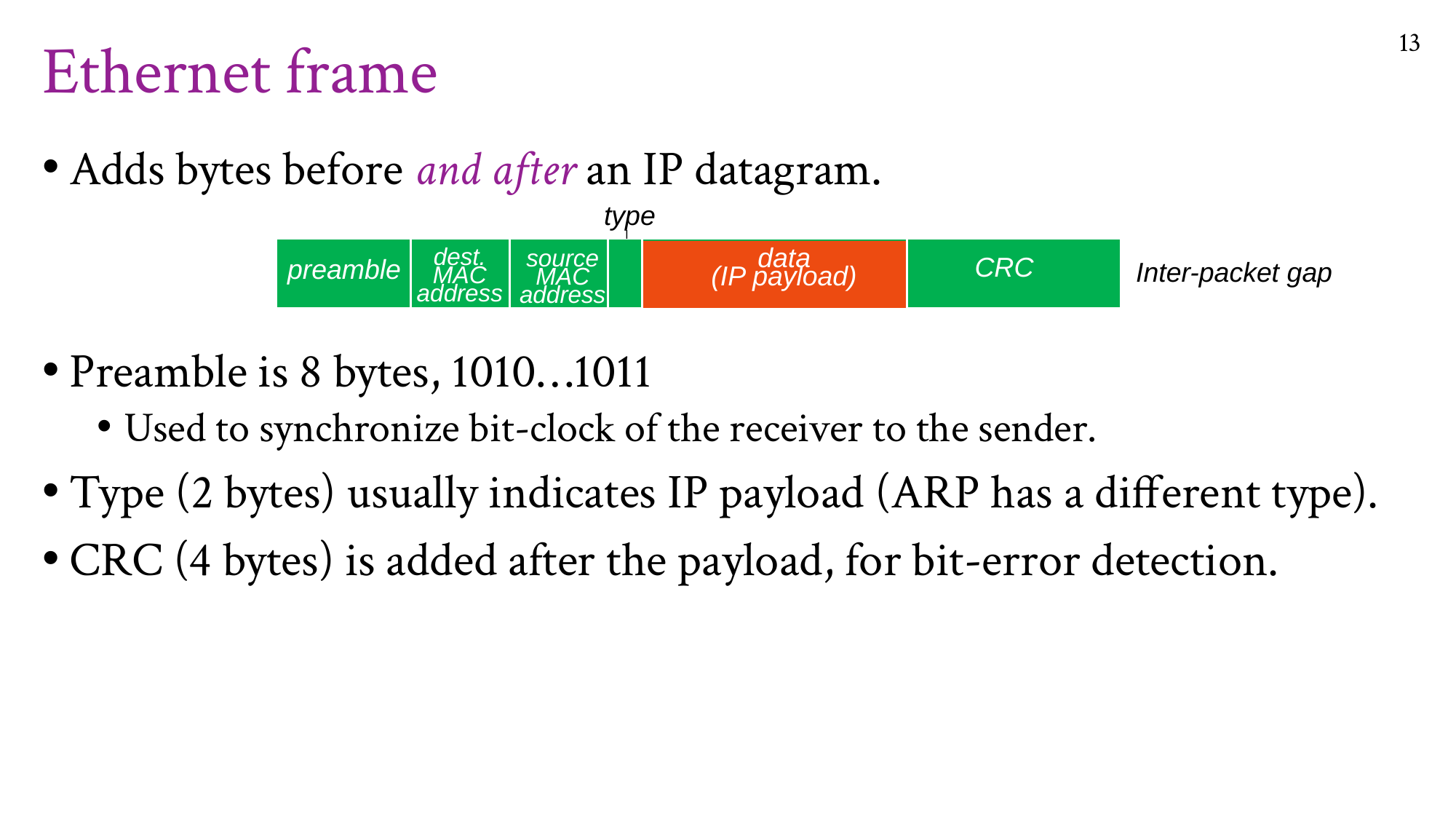

# Ethernet frame
Adds bytes before and after an IP datagram.

Preamble is 8 bytes, 1010…1011
Used to synchronize bit-clock of the receiver to the sender.
Type (2 bytes) usually indicates IP payload (ARP has a different type).
CRC (4 bytes) is added after the payload, for bit-error detection.

type

dest.
MAC address
source
MAC address
data
(IP payload)
Inter-packet gap
CRC
preamble